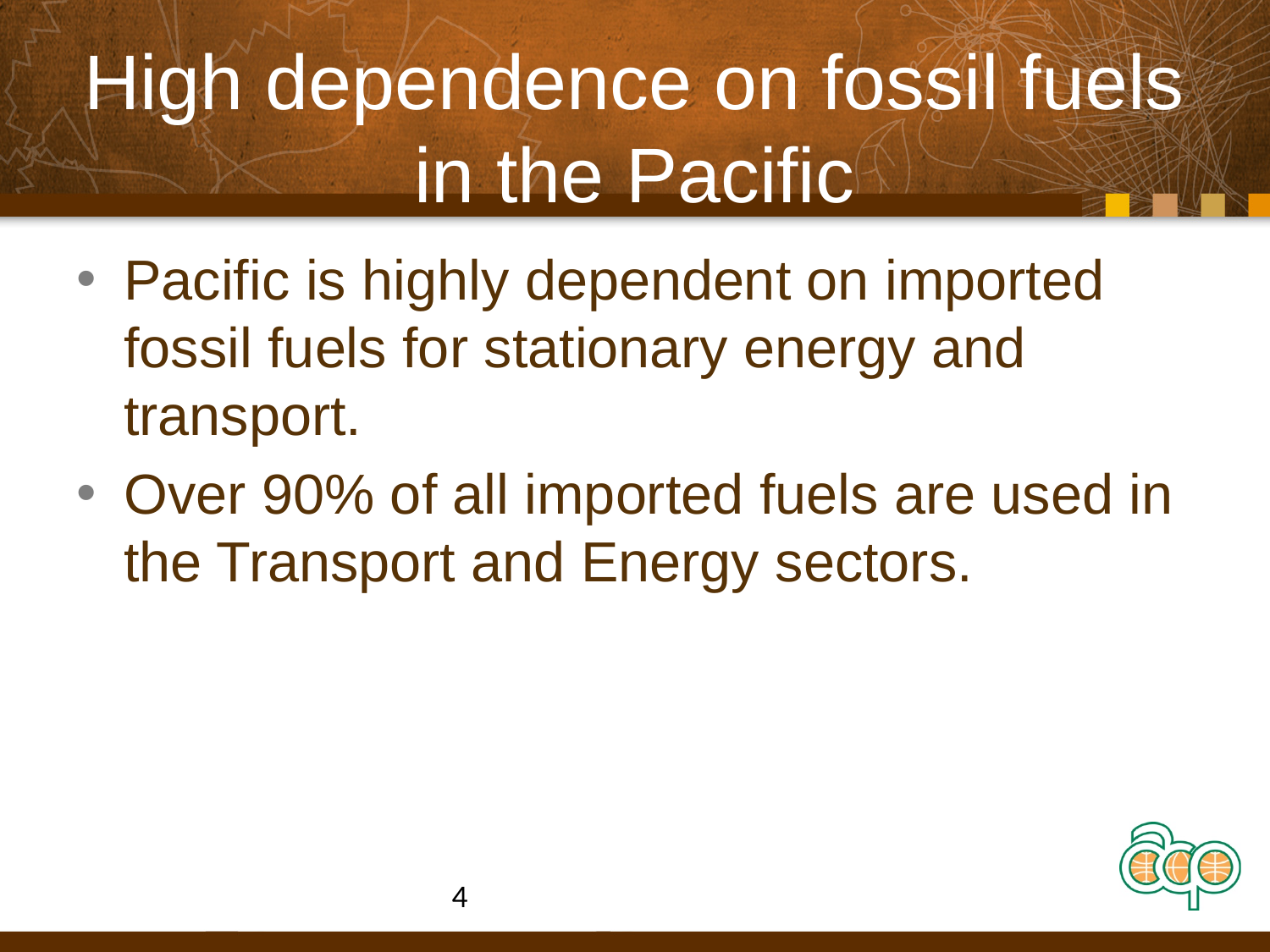

# High dependence on fossil fuels in the Pacific
Pacific is highly dependent on imported fossil fuels for stationary energy and transport.
Over 90% of all imported fuels are used in the Transport and Energy sectors.
4